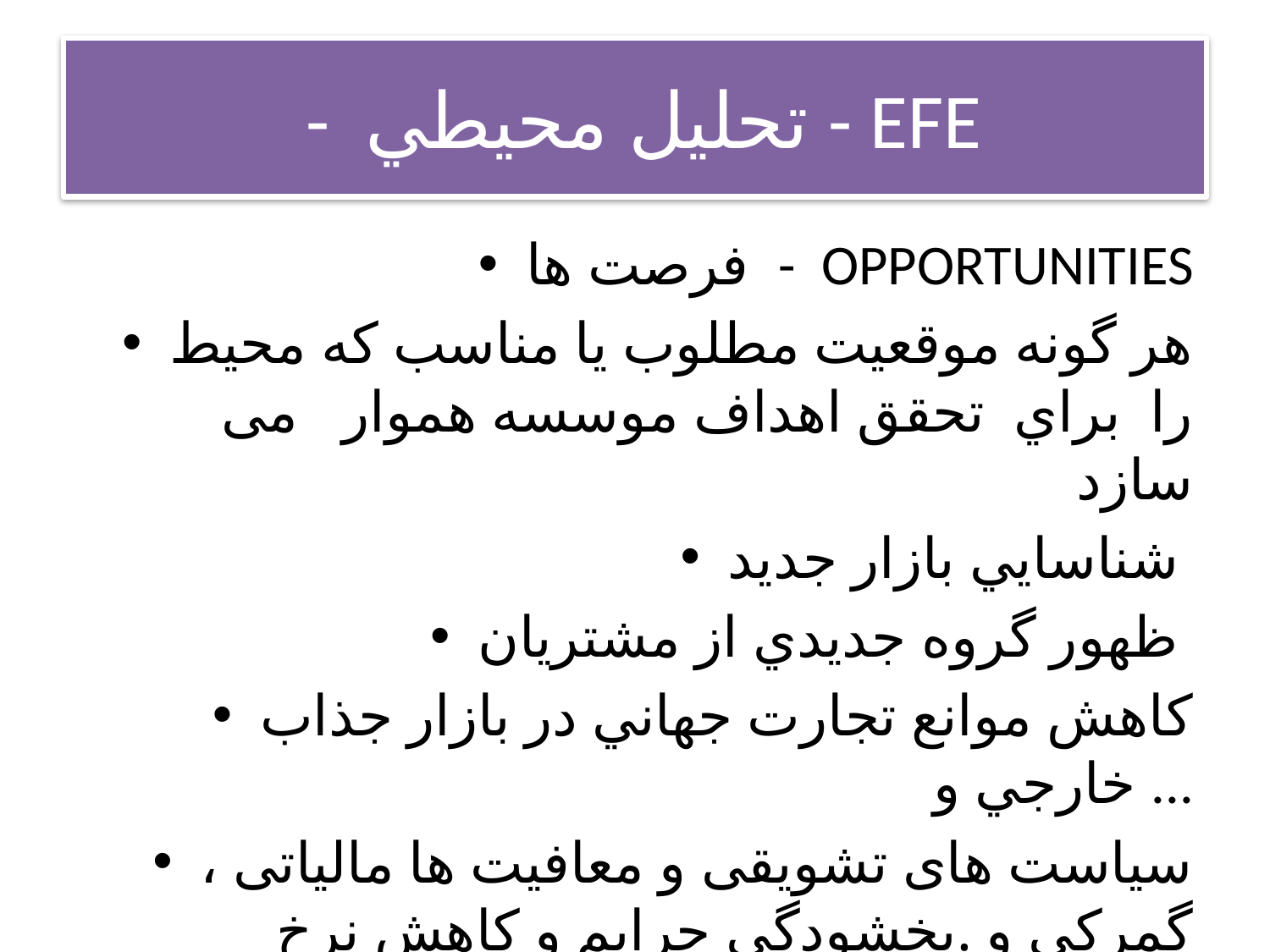

# -  تحليل محيطي - EFE
فرصت ها  -  OPPORTUNITIES
هر گونه موقعيت مطلوب يا مناسب كه محيط را  براي  تحقق اهداف موسسه هموار   می سازد
شناسايي بازار جديد
ظهور گروه جديدي از مشتريان
كاهش موانع تجارت جهاني در بازار جذاب خارجي و ...
سیاست های تشویقی و معافیت ها مالیاتی ، گمرکی و .بخشودگی جرایم و کاهش نرخ تسهیلات بانکی